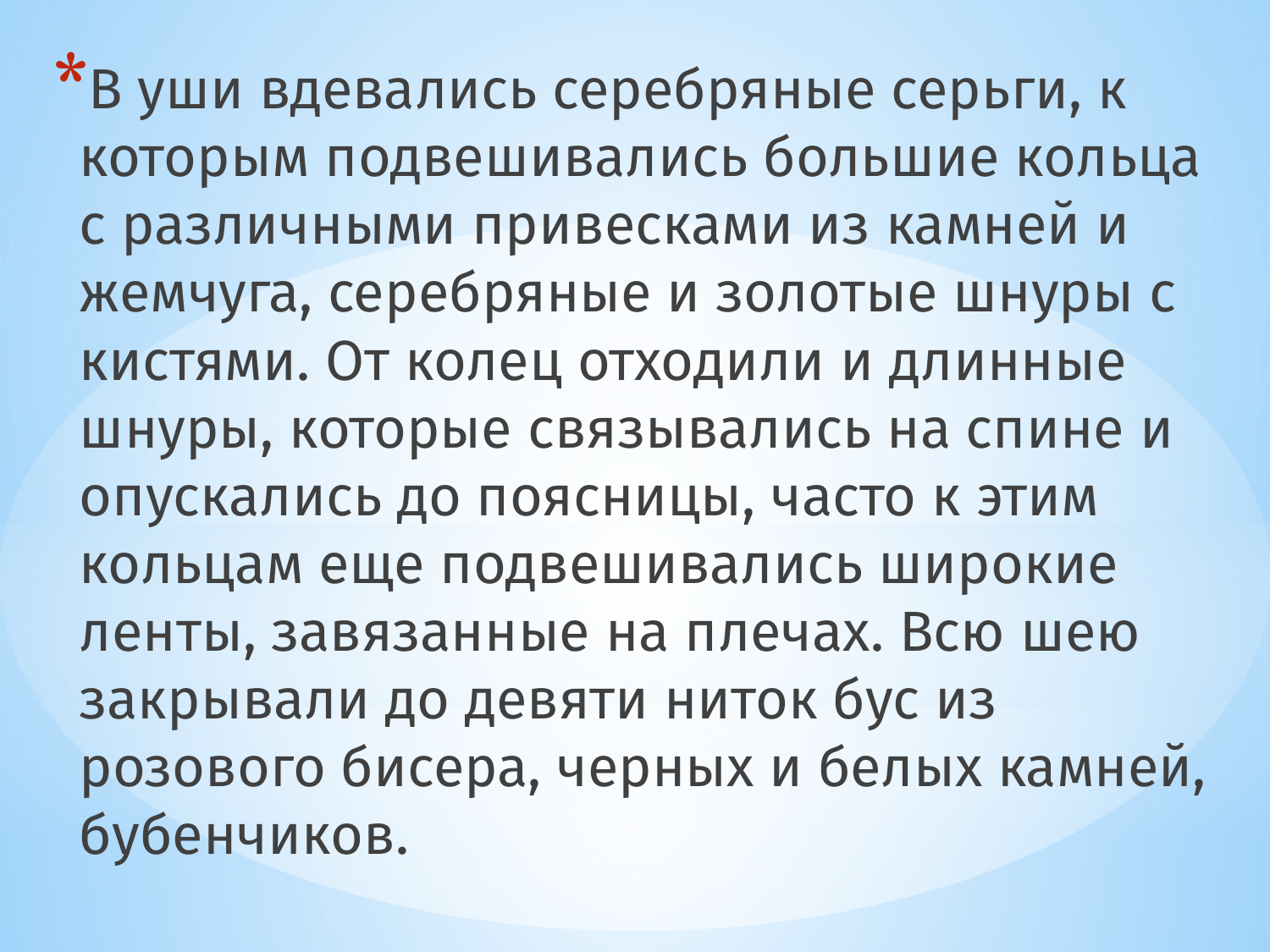

В уши вдевались серебряные серьги, к которым подвешивались большие кольца с различными привесками из камней и жемчуга, серебряные и золотые шнуры с кистями. От колец отходили и длинные шнуры, которые связывались на спине и опускались до поясницы, часто к этим кольцам еще подвешивались широкие ленты, завязанные на плечах. Всю шею закрывали до девяти ниток бус из розового бисера, черных и белых камней, бубенчиков.
#